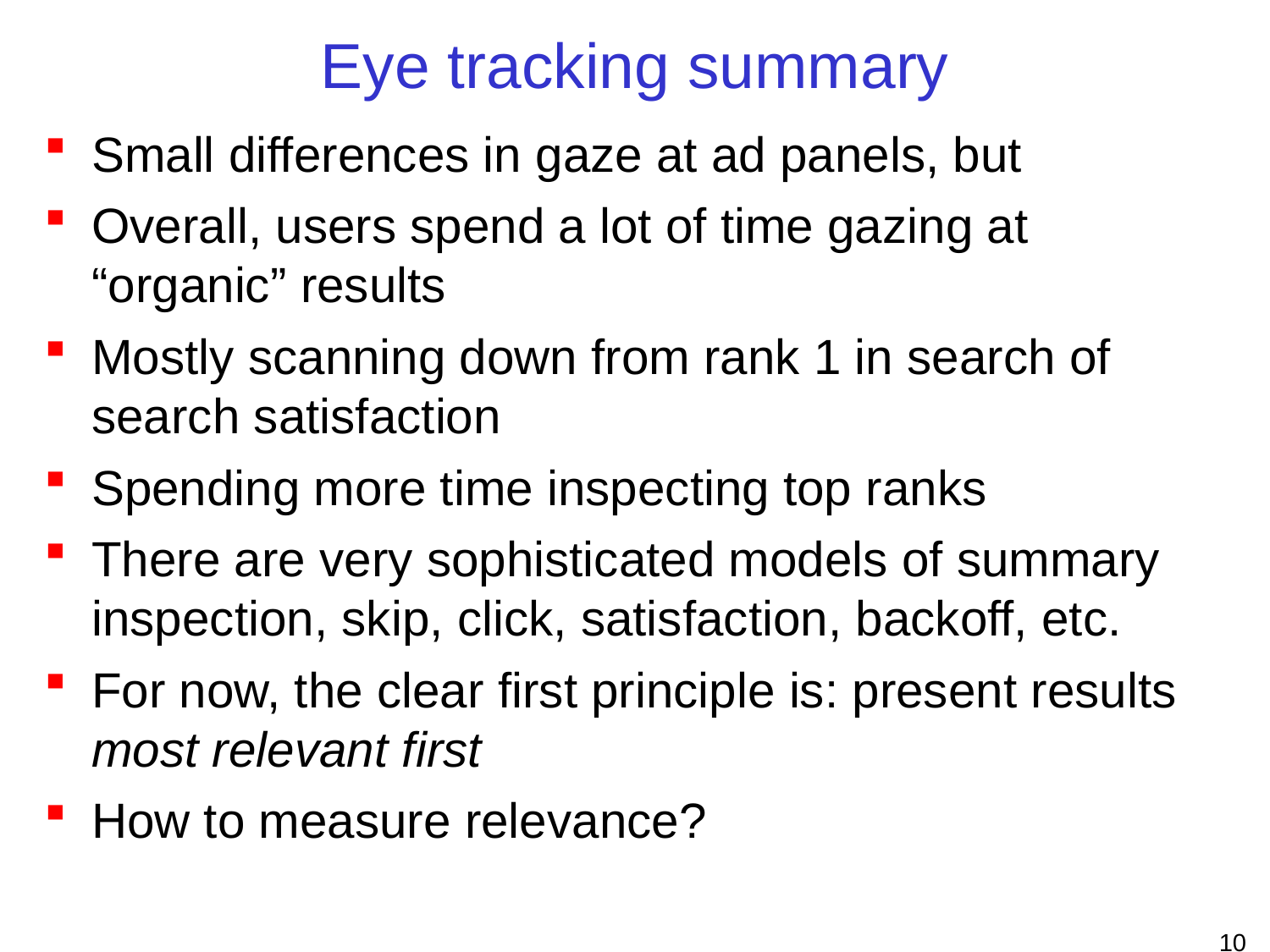

Eye tracking summary
Small differences in gaze at ad panels, but
Overall, users spend a lot of time gazing at “organic” results
Mostly scanning down from rank 1 in search of search satisfaction
Spending more time inspecting top ranks
There are very sophisticated models of summary inspection, skip, click, satisfaction, backoff, etc.
For now, the clear first principle is: present results most relevant first
How to measure relevance?
10